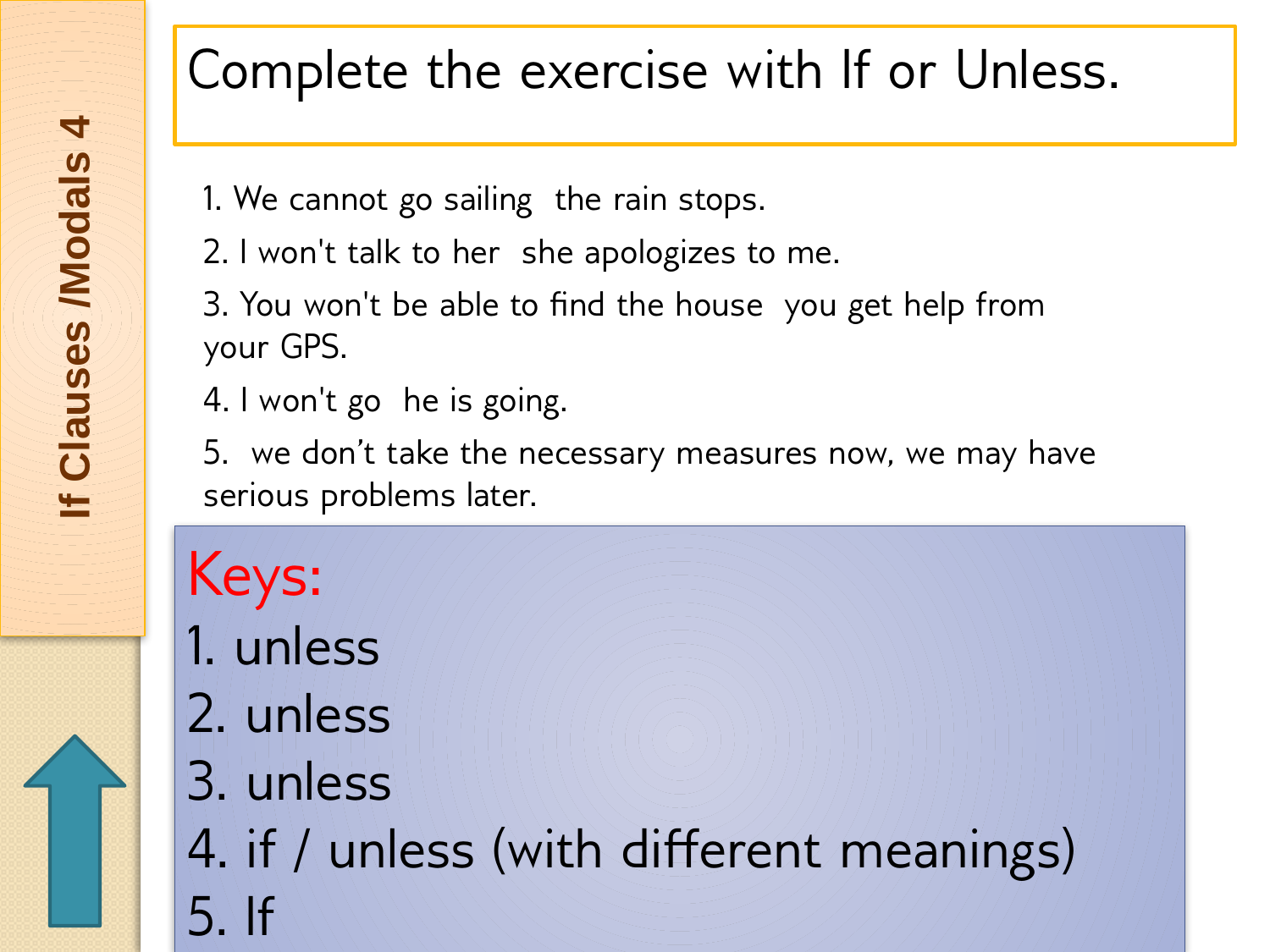

If Clauses /Modals 4
Complete the exercise with If or Unless.

1. We cannot go sailing  the rain stops.
2. I won't talk to her  she apologizes to me.
3. You won't be able to find the house  you get help from your GPS.
4. I won't go  he is going.
5.  we don’t take the necessary measures now, we may have serious problems later.
Keys:
1. unless
2. unless
3. unless
4. if / unless (with different meanings)
5. If